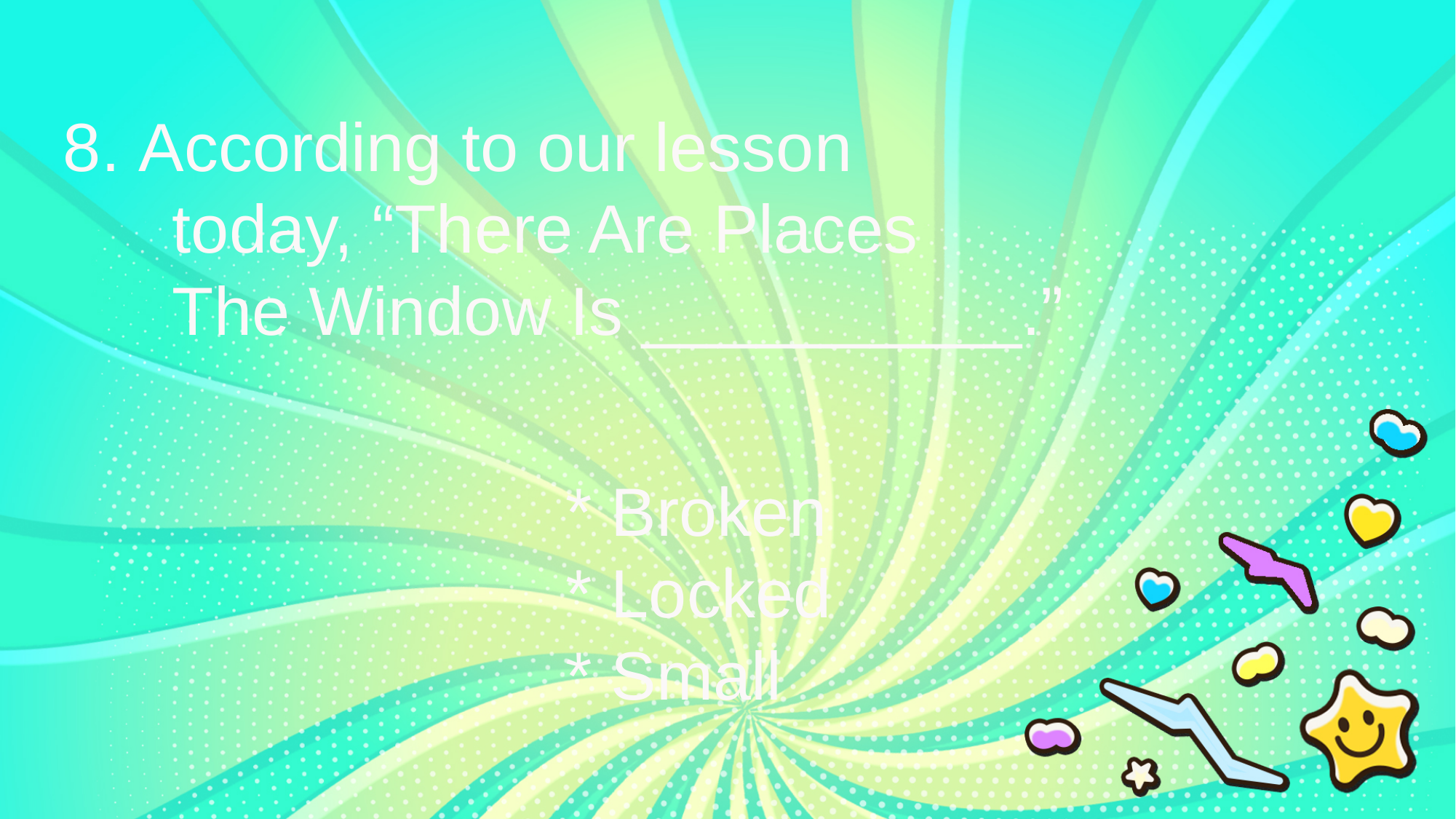

8. According to our lesson
	today, “There Are Places
	The Window Is __________.”
* Broken
* Locked
* Small